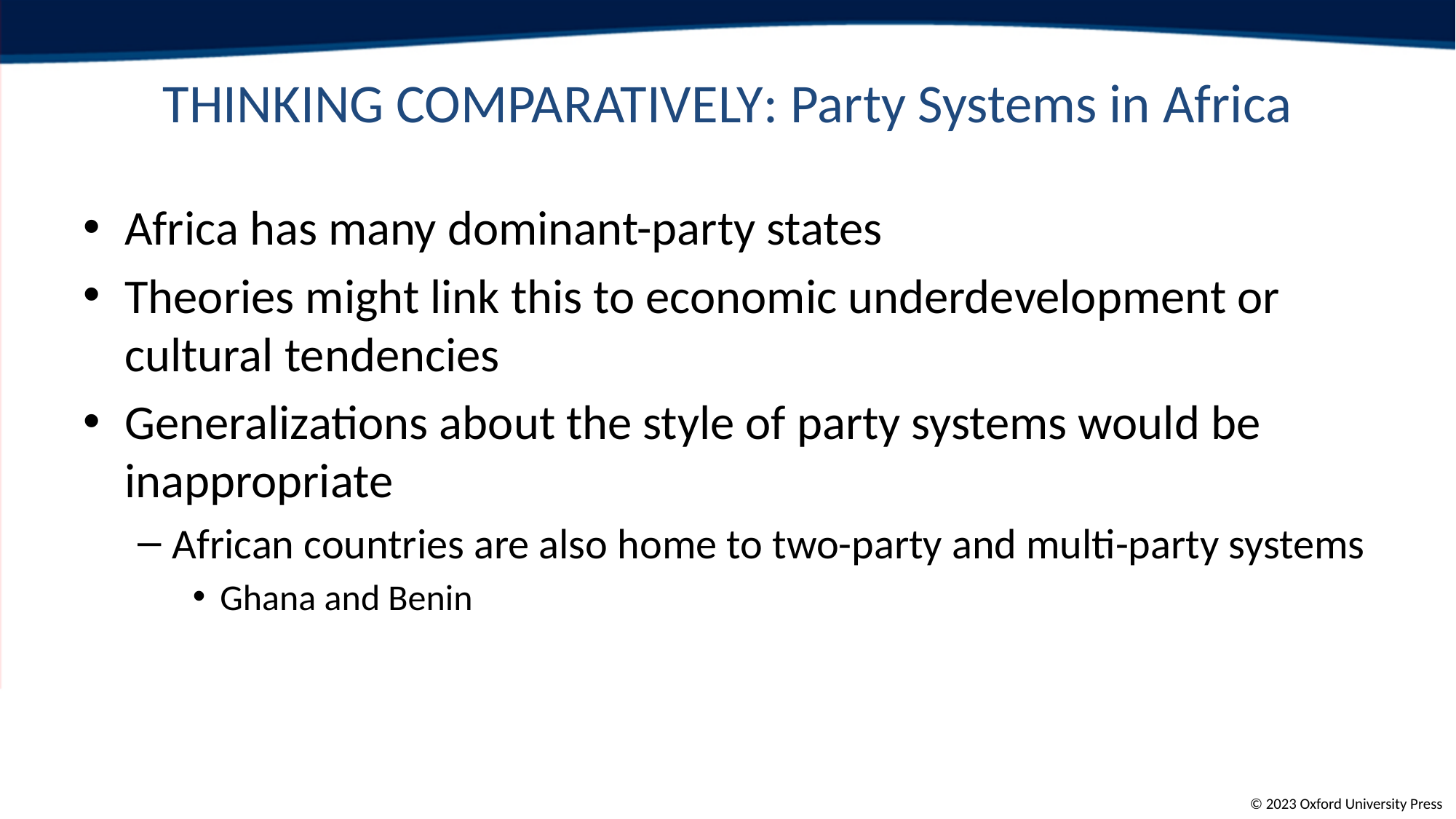

# Thinking Comparatively: Party Systems in Africa
Africa has many dominant-party states
Theories might link this to economic underdevelopment or cultural tendencies
Generalizations about the style of party systems would be inappropriate
African countries are also home to two-party and multi-party systems
Ghana and Benin